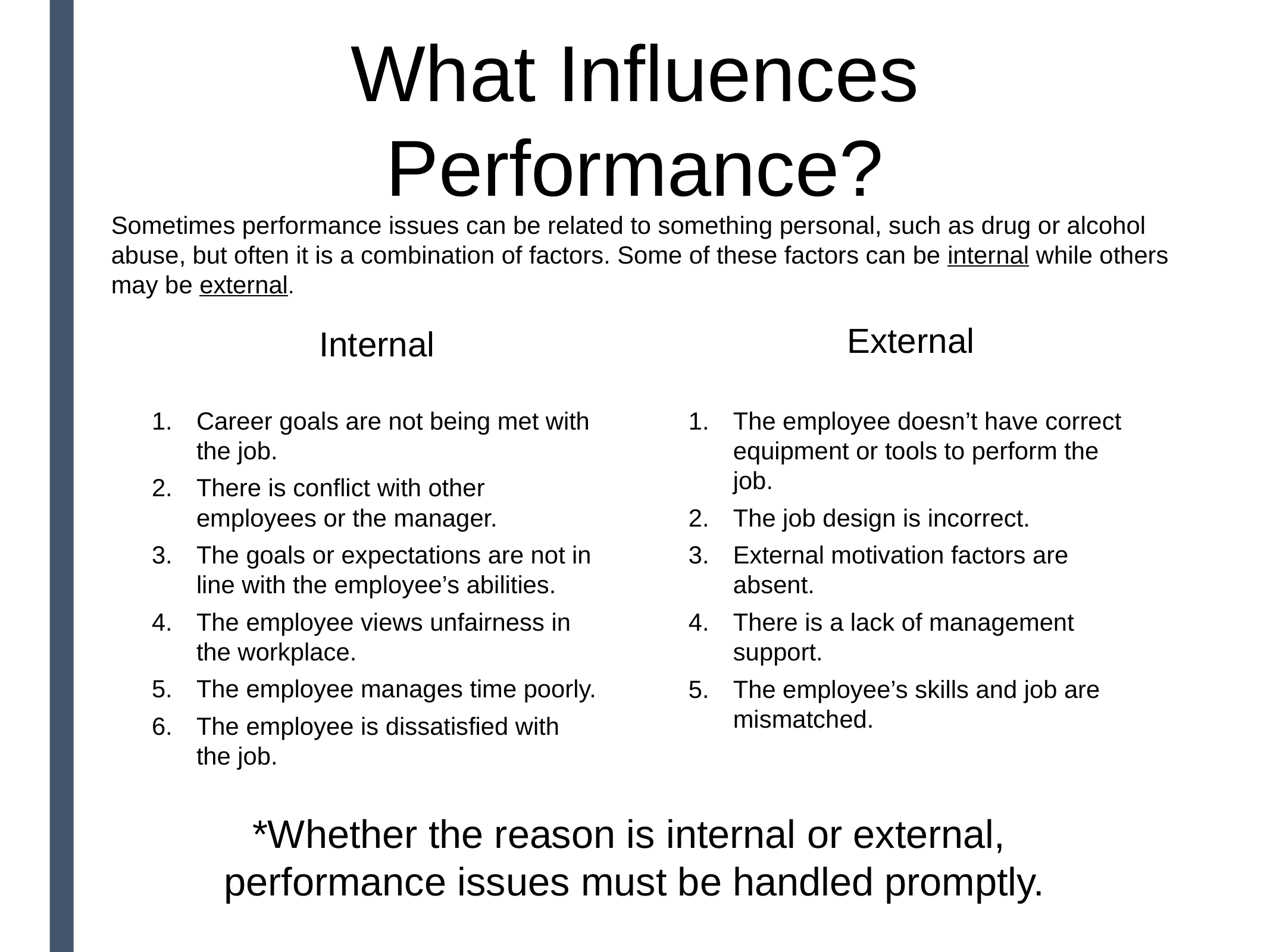

# What Influences Performance?
Sometimes performance issues can be related to something personal, such as drug or alcohol abuse, but often it is a combination of factors. Some of these factors can be internal while others may be external.
Internal

Career goals are not being met with the job.
There is conflict with other employees or the manager.
The goals or expectations are not in line with the employee’s abilities.
The employee views unfairness in the workplace.
The employee manages time poorly.
The employee is dissatisfied with the job.

External

The employee doesn’t have correct equipment or tools to perform the job.
The job design is incorrect.
External motivation factors are absent.
There is a lack of management support.
The employee’s skills and job are mismatched.
*Whether the reason is internal or external,
performance issues must be handled promptly.